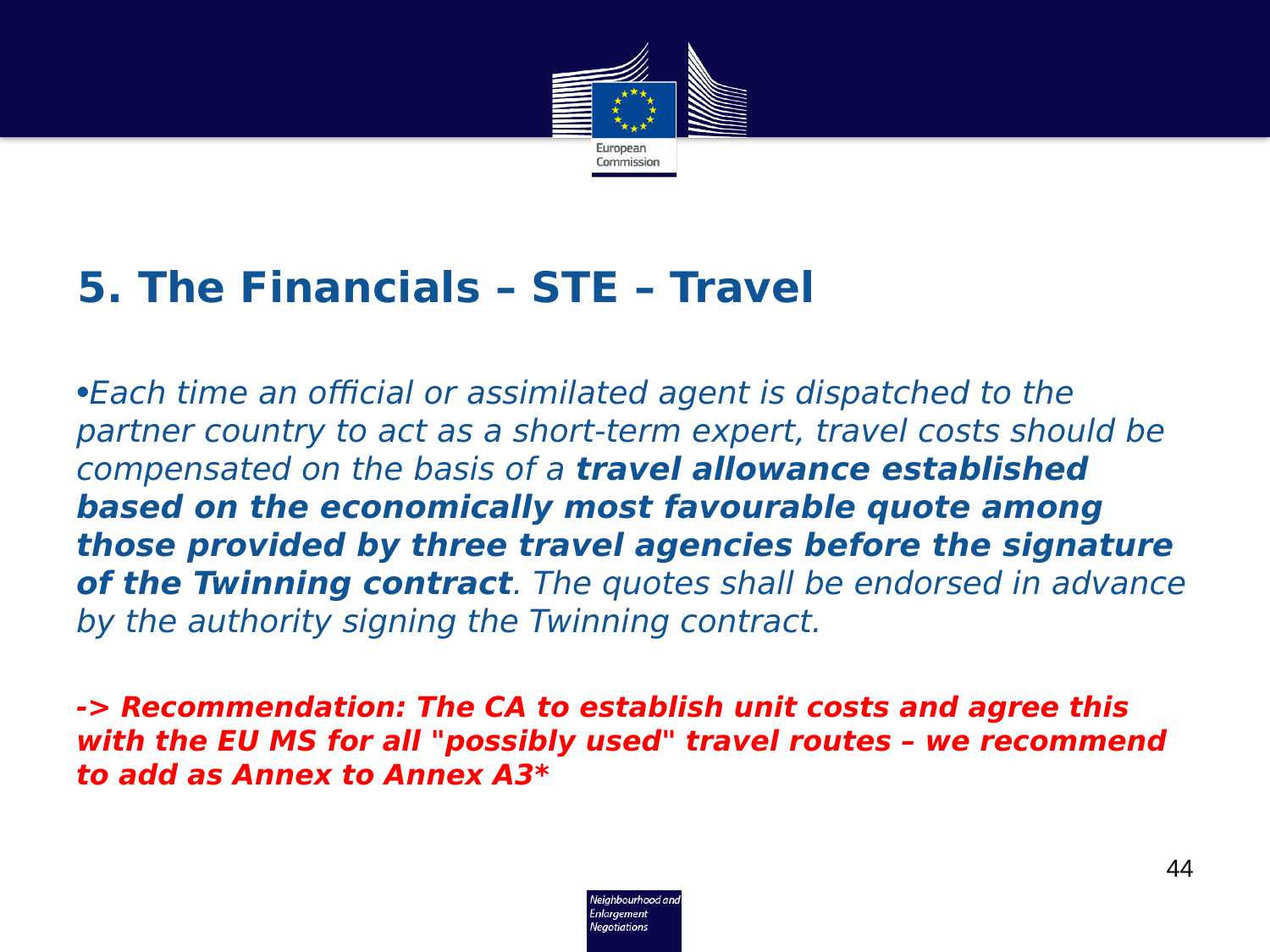

# 5. The Financials – STE – Travel
Each time an official or assimilated agent is dispatched to the partner country to act as a short-term expert, travel costs should be compensated on the basis of a travel allowance established based on the economically most favourable quote among those provided by three travel agencies before the signature of the Twinning contract. The quotes shall be endorsed in advance by the authority signing the Twinning contract.

-> Recommendation: The CA to establish unit costs and agree this with the EU MS for all "possibly used" travel routes – we recommend to add as Annex to Annex A3*
44